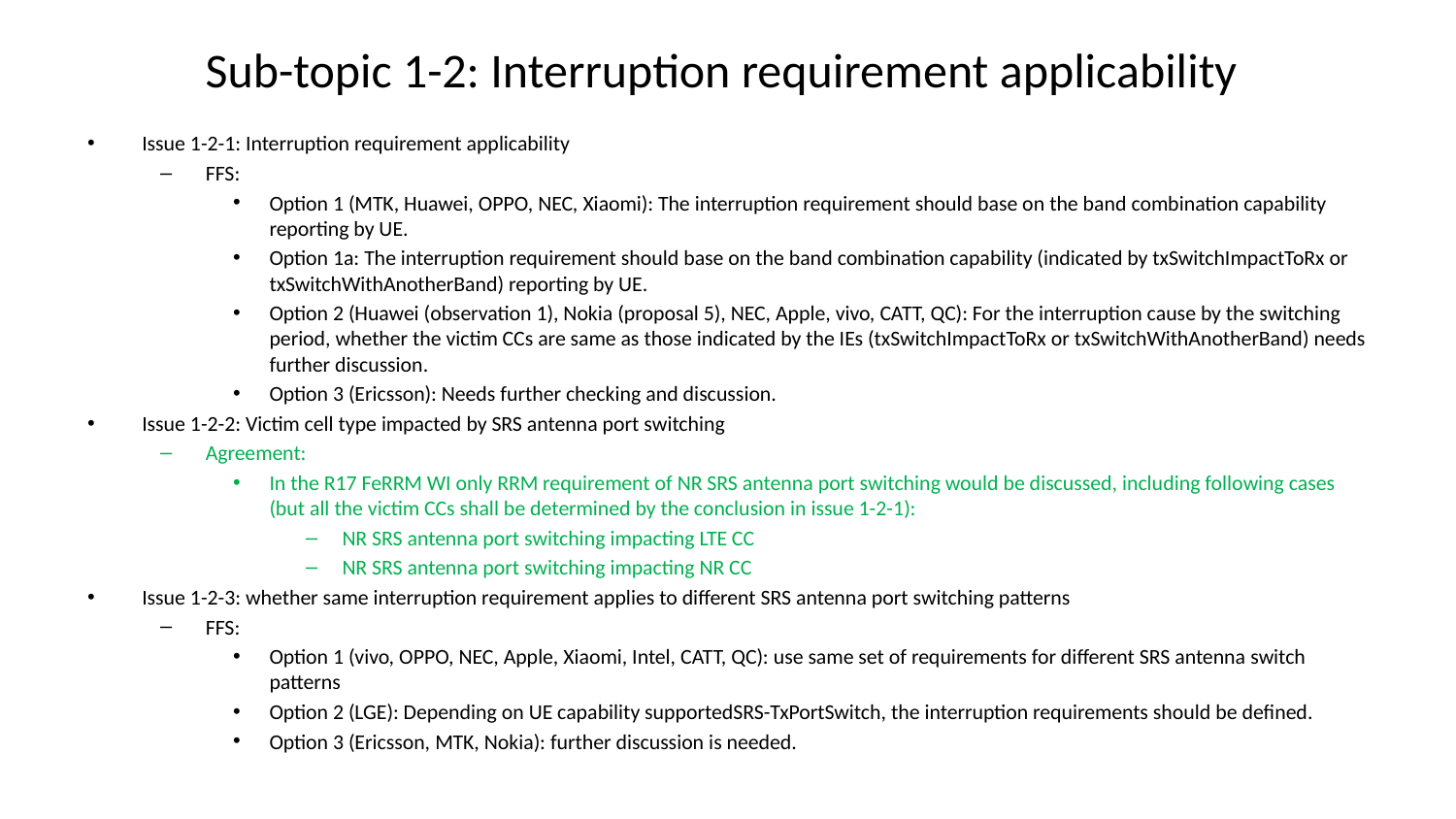

# Sub-topic 1-2: Interruption requirement applicability
Issue 1-2-1: Interruption requirement applicability
FFS:
Option 1 (MTK, Huawei, OPPO, NEC, Xiaomi): The interruption requirement should base on the band combination capability reporting by UE.
Option 1a: The interruption requirement should base on the band combination capability (indicated by txSwitchImpactToRx or txSwitchWithAnotherBand) reporting by UE.
Option 2 (Huawei (observation 1), Nokia (proposal 5), NEC, Apple, vivo, CATT, QC): For the interruption cause by the switching period, whether the victim CCs are same as those indicated by the IEs (txSwitchImpactToRx or txSwitchWithAnotherBand) needs further discussion.
Option 3 (Ericsson): Needs further checking and discussion.
Issue 1-2-2: Victim cell type impacted by SRS antenna port switching
Agreement:
In the R17 FeRRM WI only RRM requirement of NR SRS antenna port switching would be discussed, including following cases (but all the victim CCs shall be determined by the conclusion in issue 1-2-1):
NR SRS antenna port switching impacting LTE CC
NR SRS antenna port switching impacting NR CC
Issue 1-2-3: whether same interruption requirement applies to different SRS antenna port switching patterns
FFS:
Option 1 (vivo, OPPO, NEC, Apple, Xiaomi, Intel, CATT, QC): use same set of requirements for different SRS antenna switch patterns
Option 2 (LGE): Depending on UE capability supportedSRS-TxPortSwitch, the interruption requirements should be defined.
Option 3 (Ericsson, MTK, Nokia): further discussion is needed.